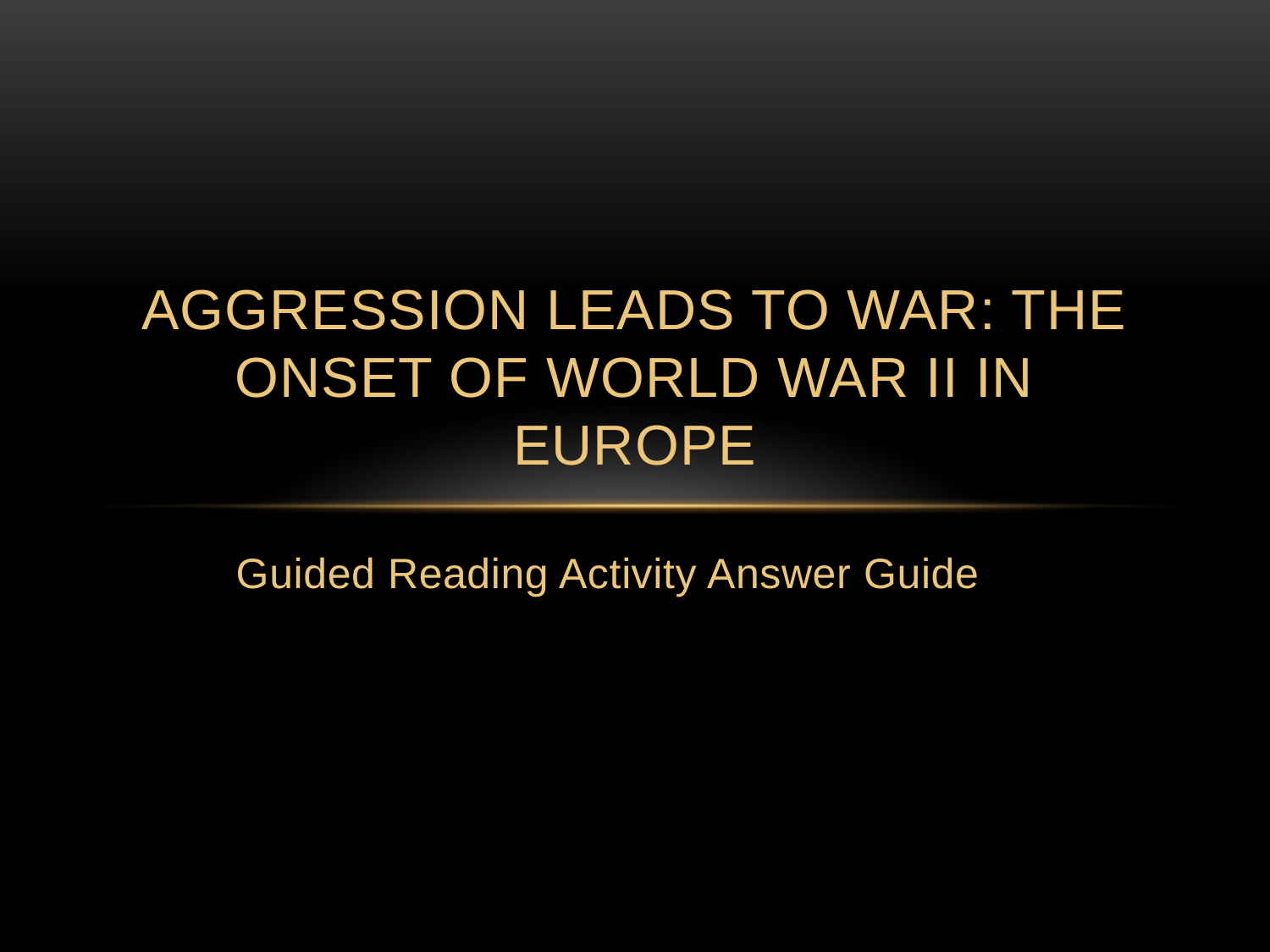

# Aggression Leads to War: The Onset of World War II in Europe
Guided Reading Activity Answer Guide